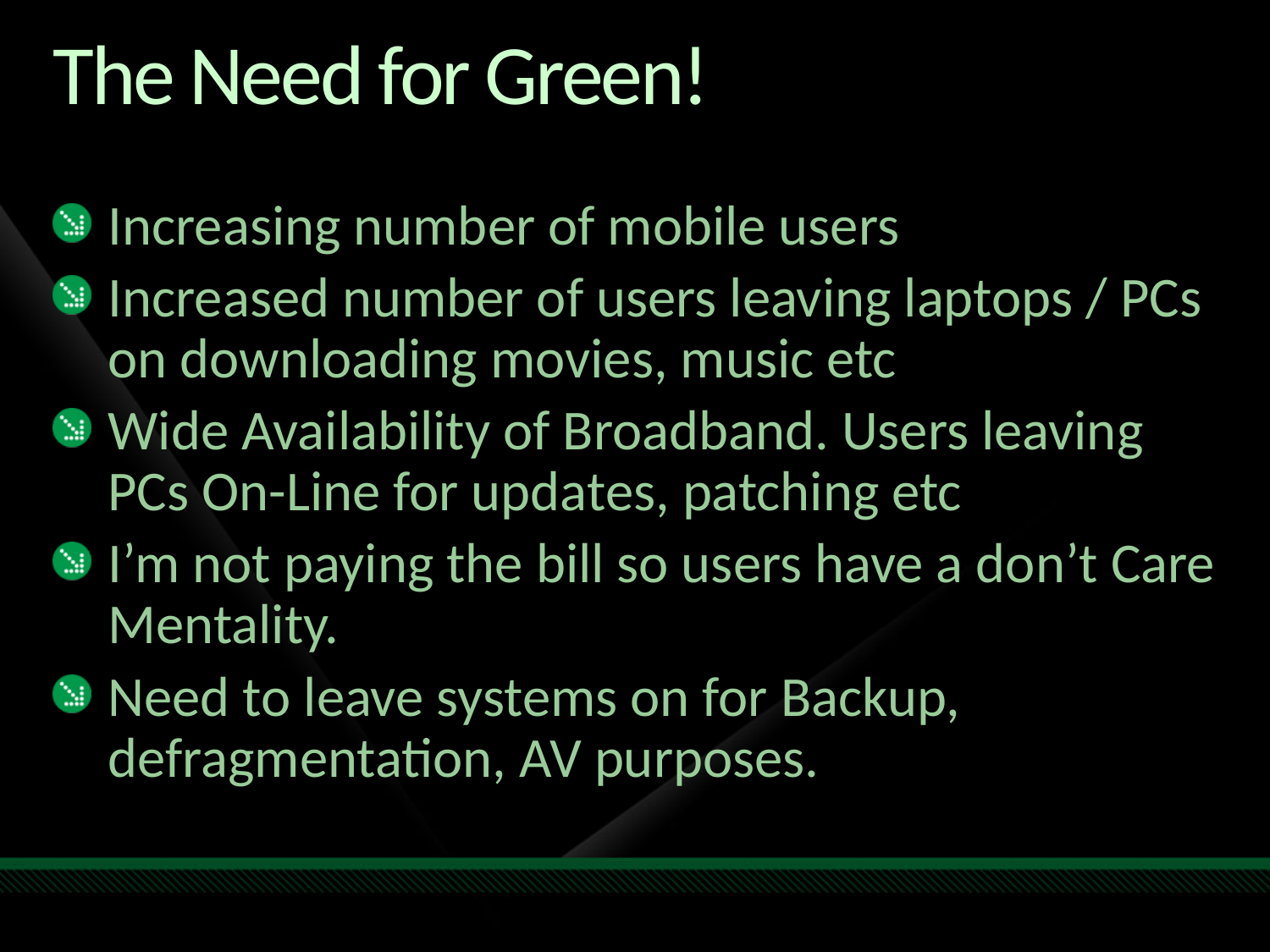

# The Need for Green!
Increasing number of mobile users
Increased number of users leaving laptops / PCs on downloading movies, music etc
Wide Availability of Broadband. Users leaving PCs On-Line for updates, patching etc
I’m not paying the bill so users have a don’t Care Mentality.
Need to leave systems on for Backup, defragmentation, AV purposes.